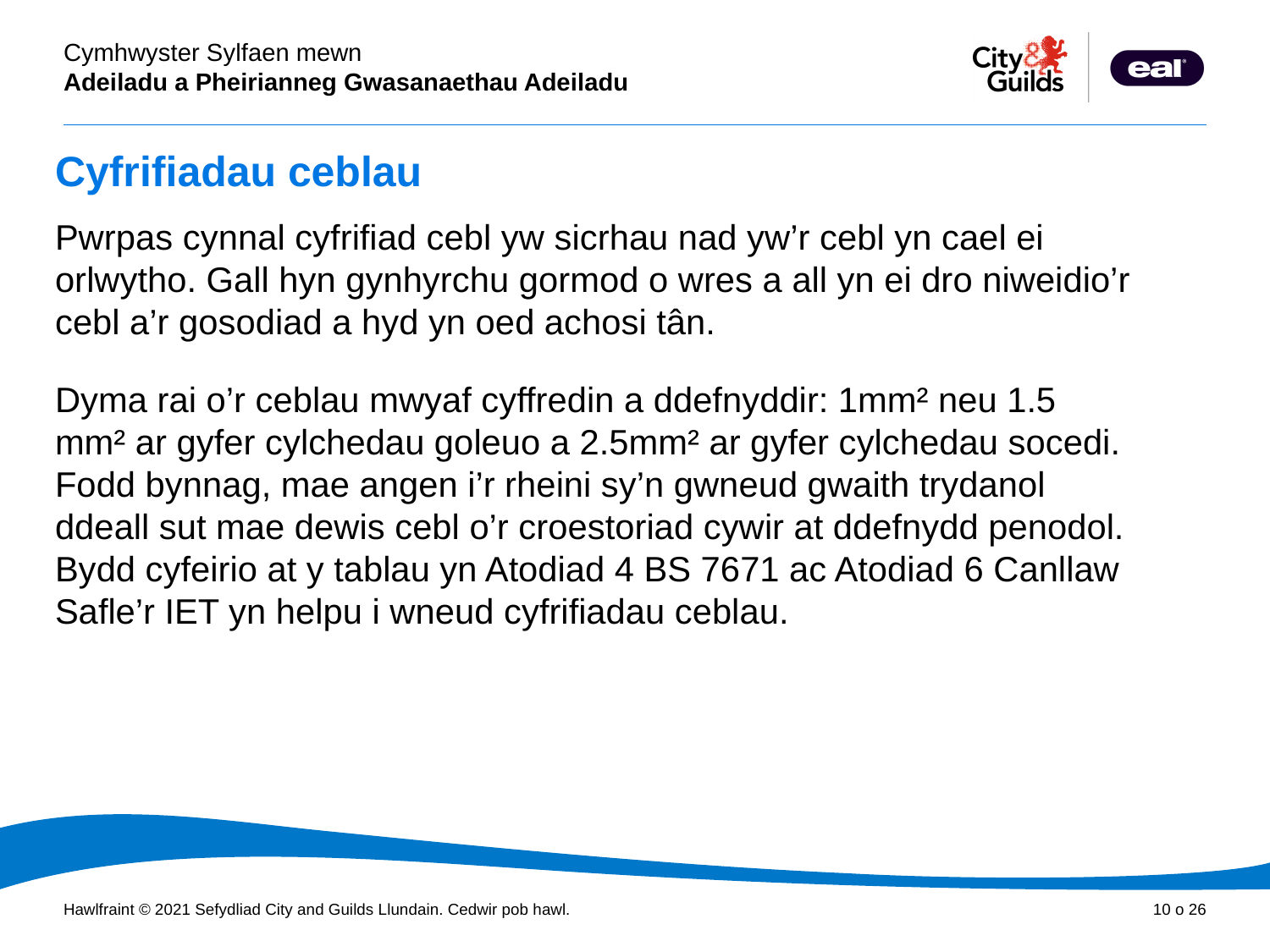

# Cyfrifiadau ceblau
Pwrpas cynnal cyfrifiad cebl yw sicrhau nad yw’r cebl yn cael ei orlwytho. Gall hyn gynhyrchu gormod o wres a all yn ei dro niweidio’r cebl a’r gosodiad a hyd yn oed achosi tân.
Dyma rai o’r ceblau mwyaf cyffredin a ddefnyddir: 1mm² neu 1.5 mm² ar gyfer cylchedau goleuo a 2.5mm² ar gyfer cylchedau socedi. Fodd bynnag, mae angen i’r rheini sy’n gwneud gwaith trydanol ddeall sut mae dewis cebl o’r croestoriad cywir at ddefnydd penodol. Bydd cyfeirio at y tablau yn Atodiad 4 BS 7671 ac Atodiad 6 Canllaw Safle’r IET yn helpu i wneud cyfrifiadau ceblau.